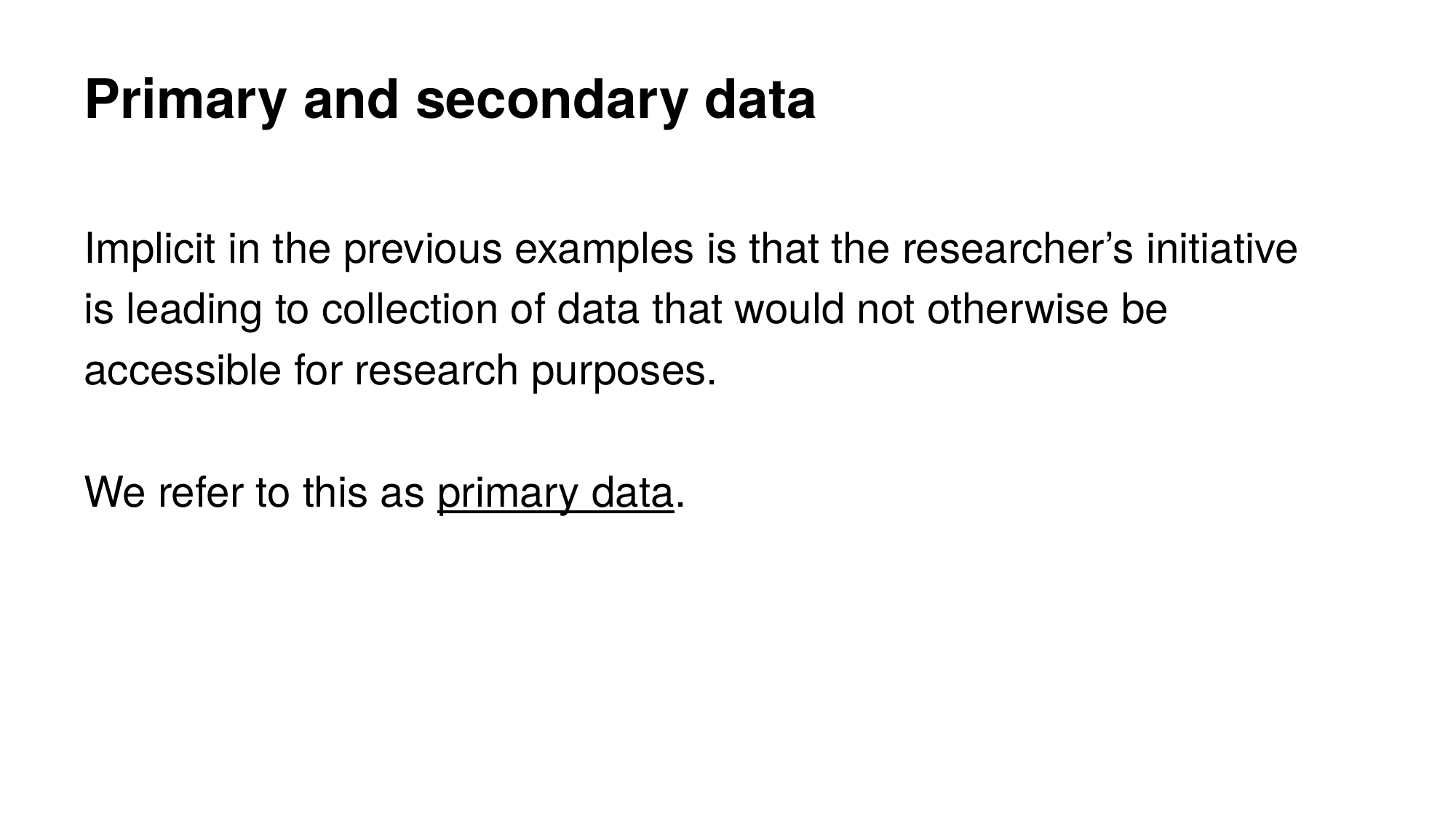

# Primary and secondary data
Implicit in the previous examples is that the researcher’s initiative is leading to collection of data that would not otherwise be accessible for research purposes.

We refer to this as primary data.